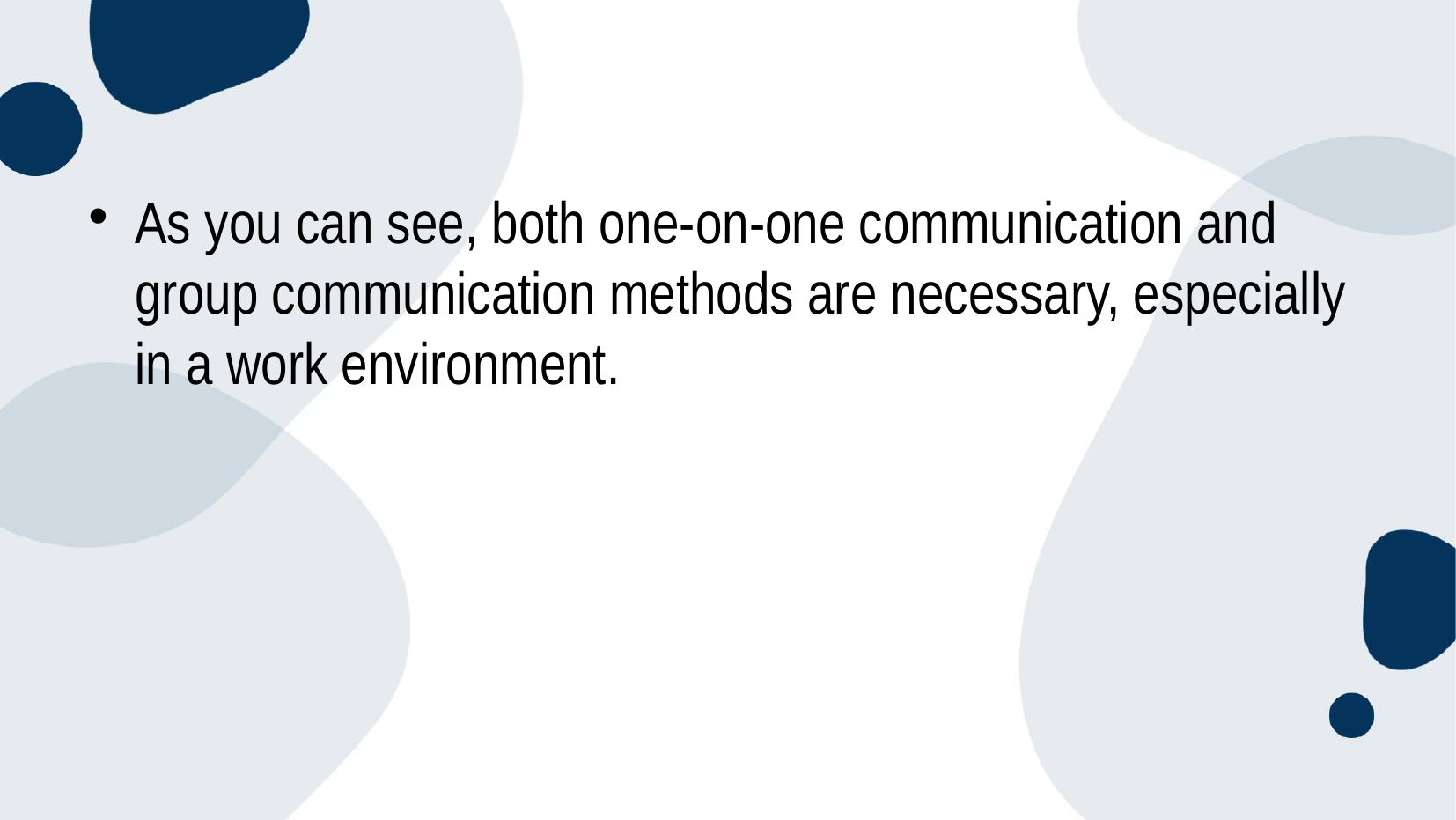

#
As you can see, both one-on-one communication and group communication methods are necessary, especially in a work environment.